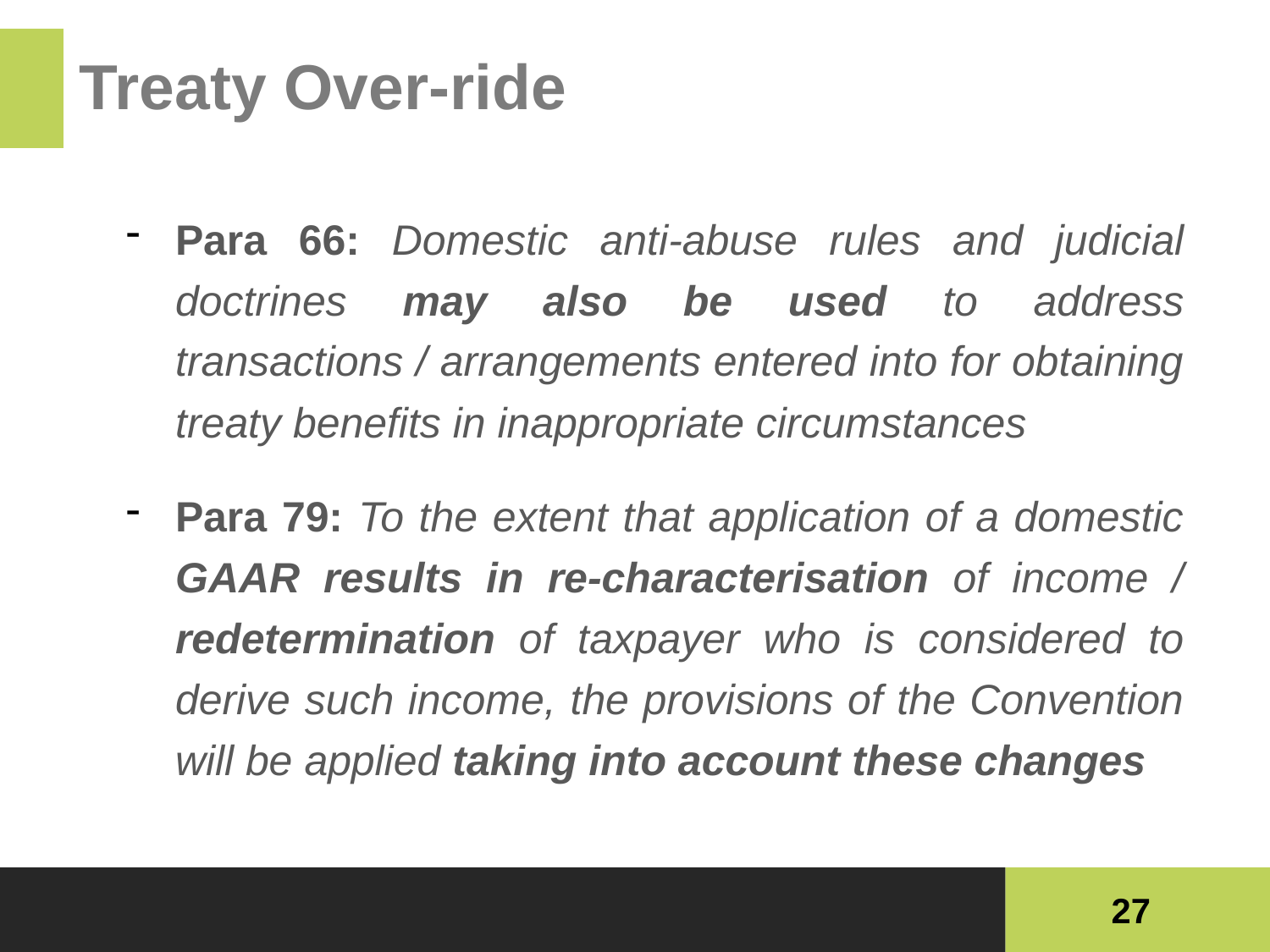

# Treaty Over-ride
Para 66: Domestic anti-abuse rules and judicial doctrines may also be used to address transactions / arrangements entered into for obtaining treaty benefits in inappropriate circumstances
Para 79: To the extent that application of a domestic GAAR results in re-characterisation of income / redetermination of taxpayer who is considered to derive such income, the provisions of the Convention will be applied taking into account these changes